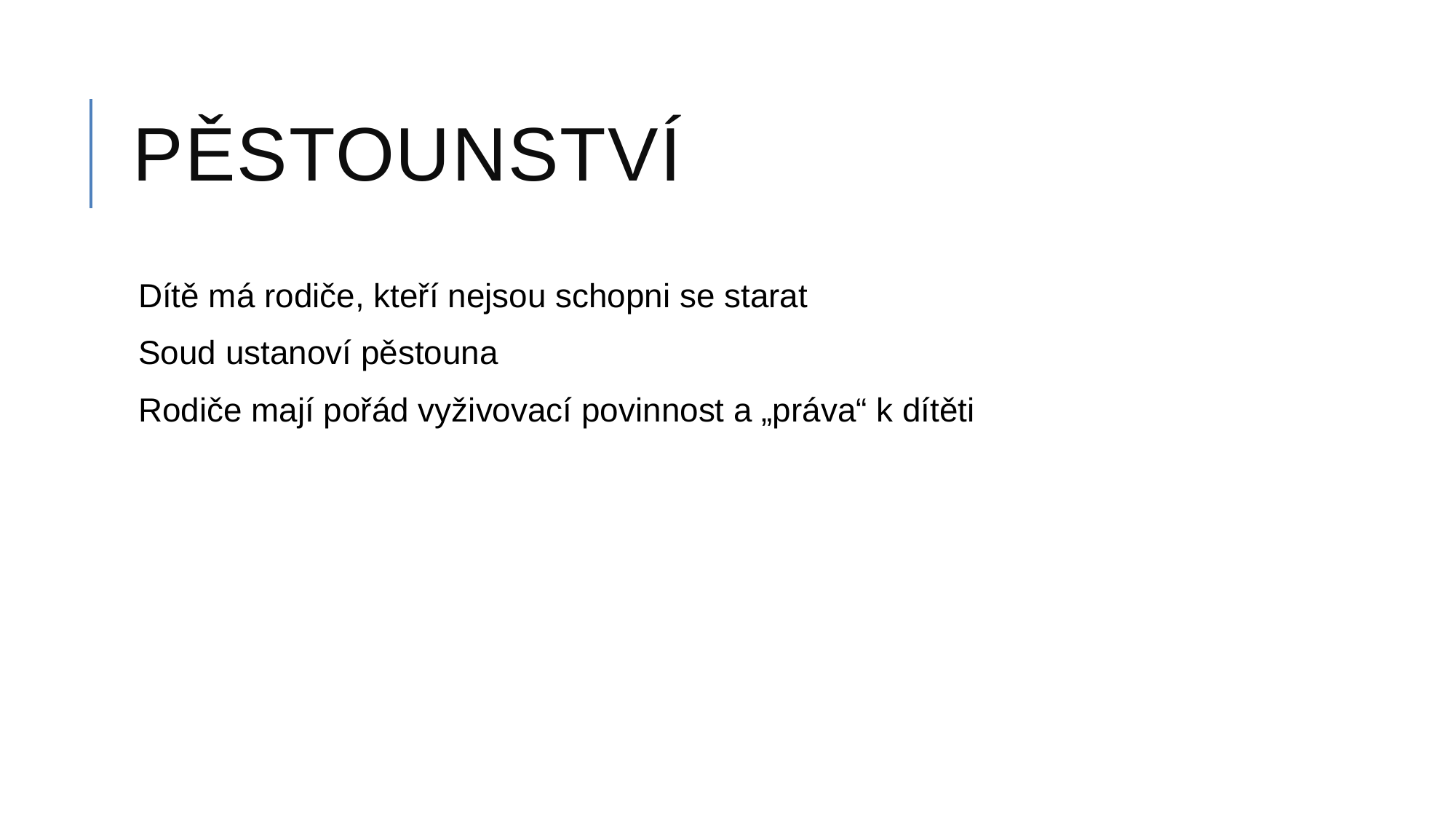

# Pěstounství
Dítě má rodiče, kteří nejsou schopni se starat
Soud ustanoví pěstouna
Rodiče mají pořád vyživovací povinnost a „práva“ k dítěti